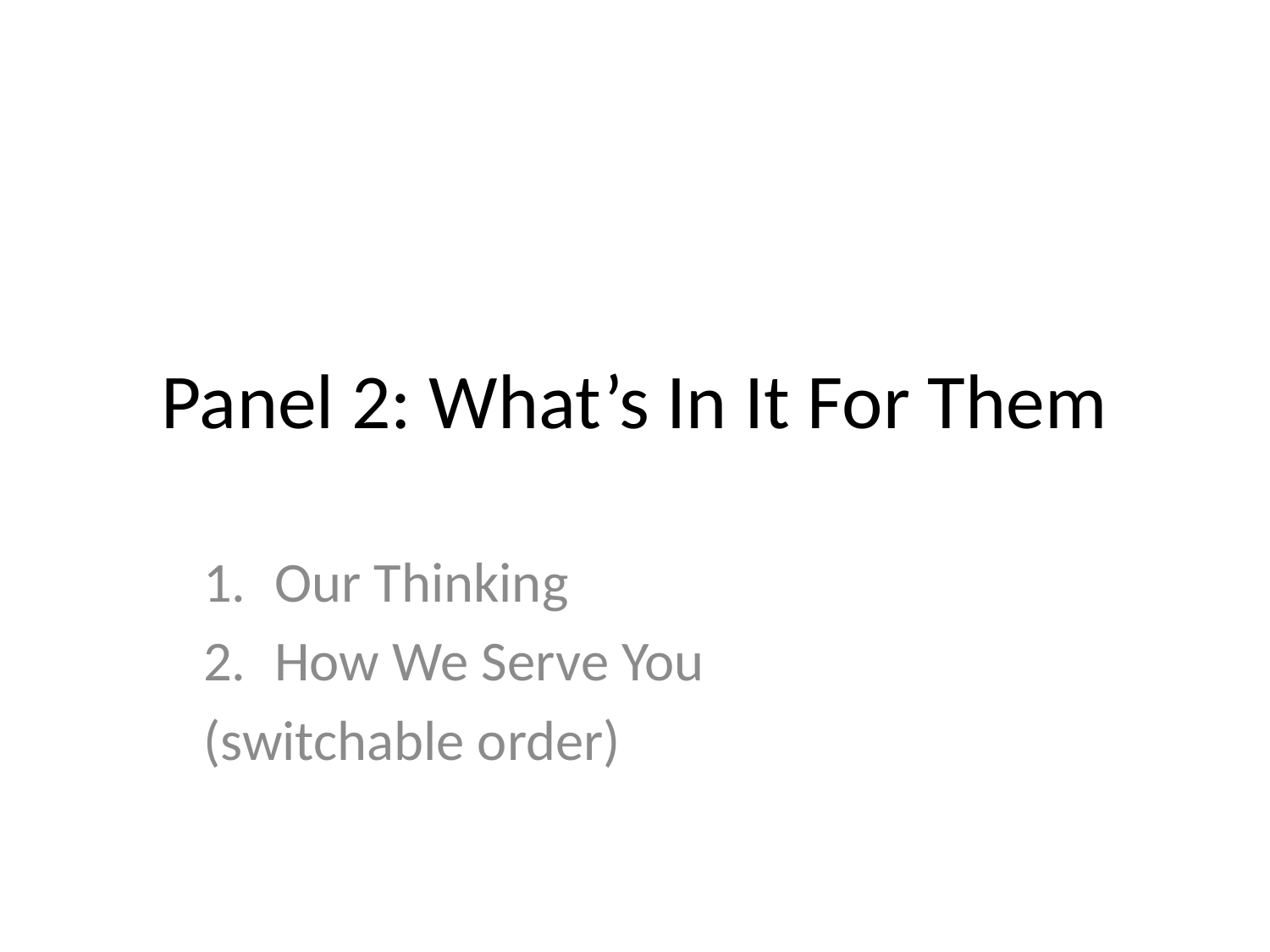

# Panel 2: What’s In It For Them
Our Thinking
How We Serve You
(switchable order)